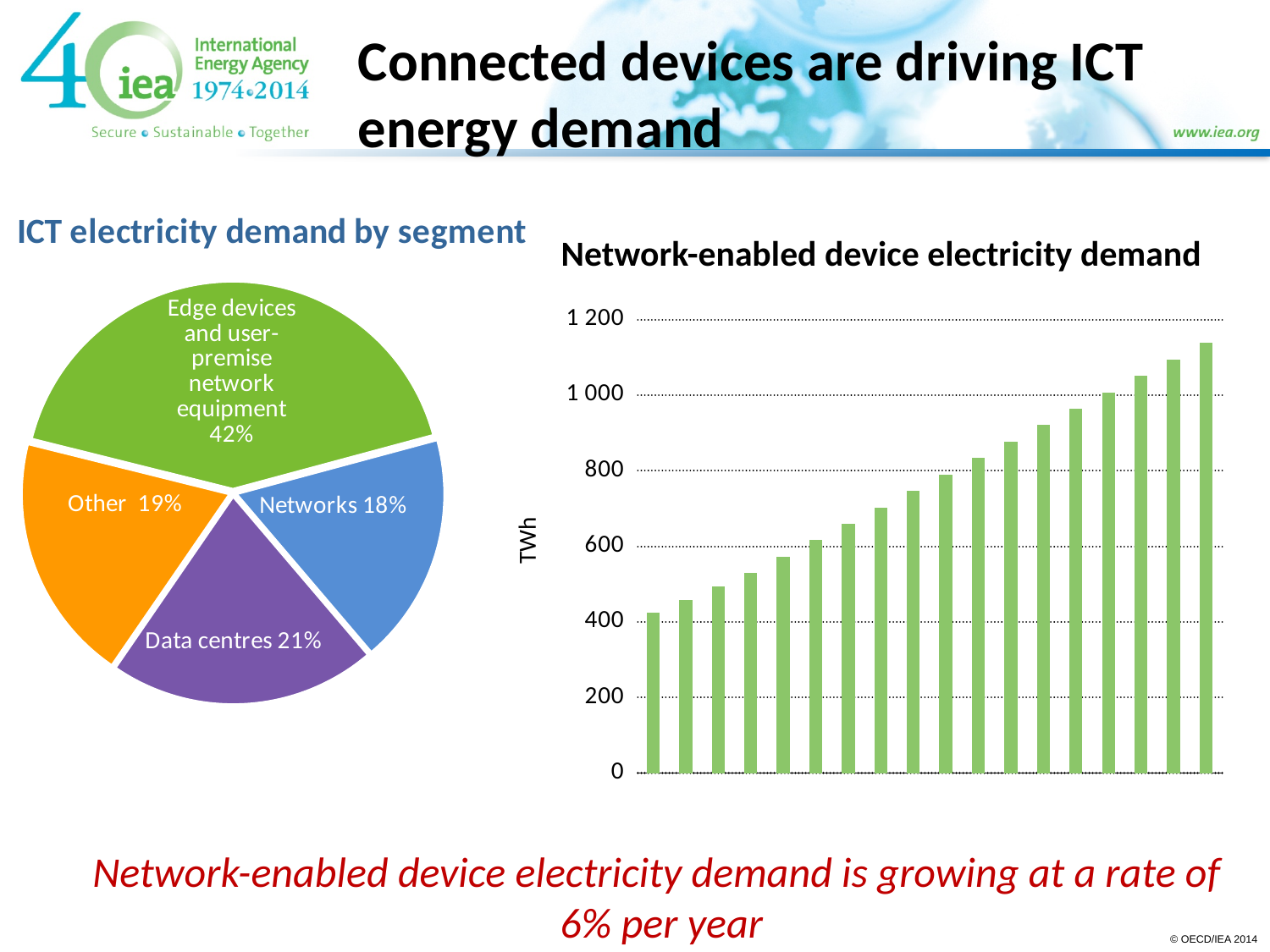

Connected devices are driving ICT energy demand
#

### Chart

| Category |  |
|---|---|
| Edge devices and user-premise network equipment | 0.419209724 |
| Networks | 0.17959183673469434 |
| Data centres | 0.20816326530612286 |
| Other  | 0.1929887840000004 |
Network-enabled device electricity demand

### Chart

| Category | Total consumption |
|---|---|
| 2008 | 423.85 |
| 2009 | 458.89 |
| 2010 | 493.92999999999984 |
| 2011 | 528.97 |
| 2012 | 572.47 |
| 2013 | 615.97 |
| 2014 | 659.47 |
| 2015 | 702.97 |
| 2016 | 746.47 |
| 2017 | 789.97 |
| 2018 | 833.47 |
| 2019 | 876.97 |
| 2020 | 920.47 |
| 2021 | 963.97 |
| 2022 | 1007.47 |
| 2023 | 1050.97 |
| 2024 | 1094.47 |
| 2025 | 1137.97 |
Network-enabled device electricity demand is growing at a rate of
6% per year